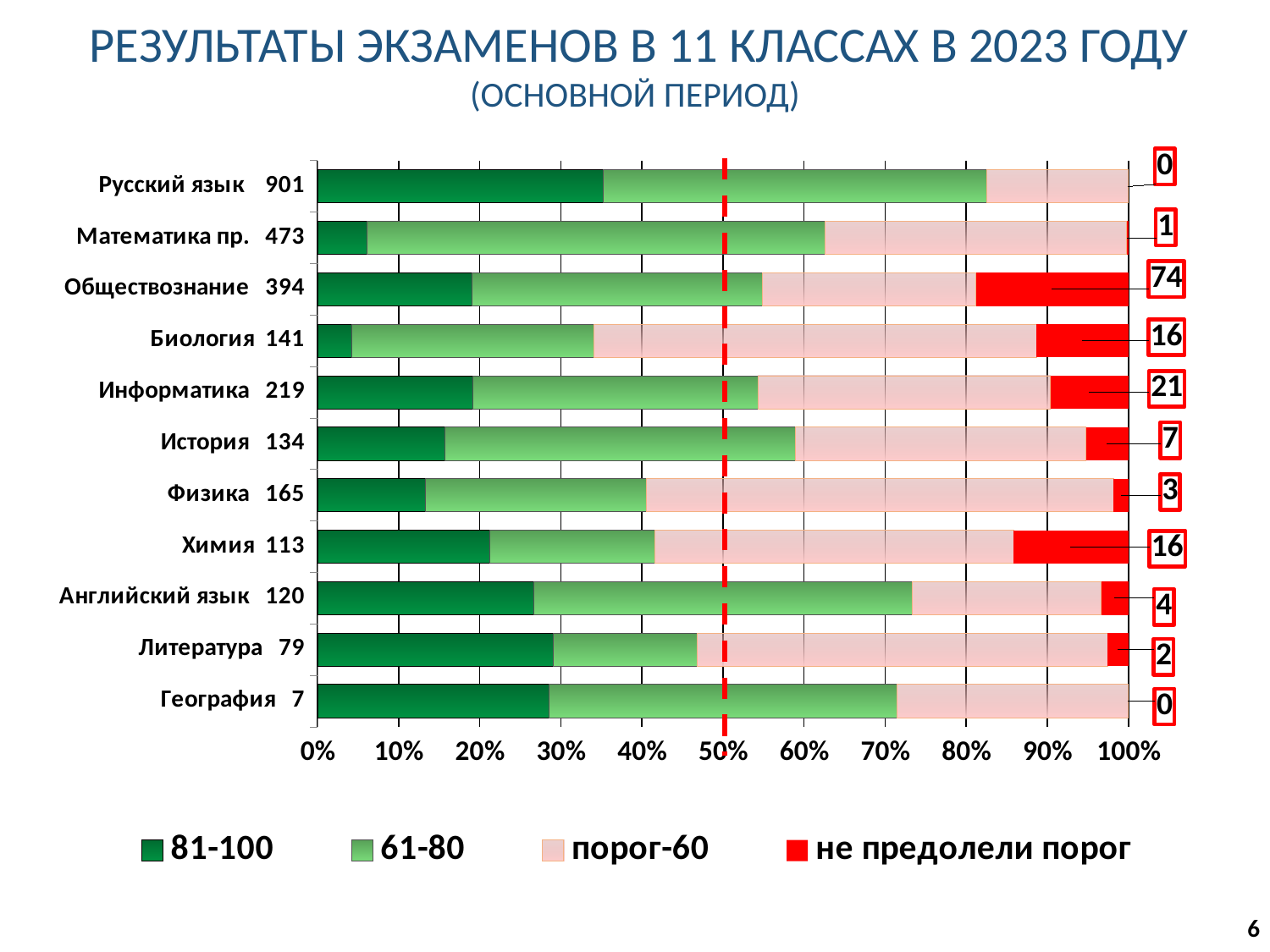

РЕЗУЛЬТАТЫ ЭКЗАМЕНОВ В 11 КЛАССАХ В 2023 ГОДУ
(ОСНОВНОЙ ПЕРИОД)

### Chart

| Category | 81-100 | 61-80 | порог-60 | не предолели порог |
|---|---|---|---|---|
| География   7 | 2.0 | 3.0 | 2.0 | 0.0 |
| Литература   79 | 23.0 | 14.0 | 40.0 | 2.0 |
| Английский язык   120 | 32.0 | 56.0 | 28.0 | 4.0 |
| Химия  113 | 24.0 | 23.0 | 50.0 | 16.0 |
| Физика   165 | 22.0 | 45.0 | 95.0 | 3.0 |
| История   134 | 21.0 | 58.0 | 48.0 | 7.0 |
| Информатика   219 | 42.0 | 77.0 | 79.0 | 21.0 |
| Биология  141 | 6.0 | 42.0 | 77.0 | 16.0 |
| Обществознание   394 | 75.0 | 141.0 | 104.0 | 74.0 |
| Математика пр.   473 | 29.0 | 267.0 | 176.0 | 1.0 |
| Русский язык    901 | 317.0 | 427.0 | 157.0 | 0.0 |
6